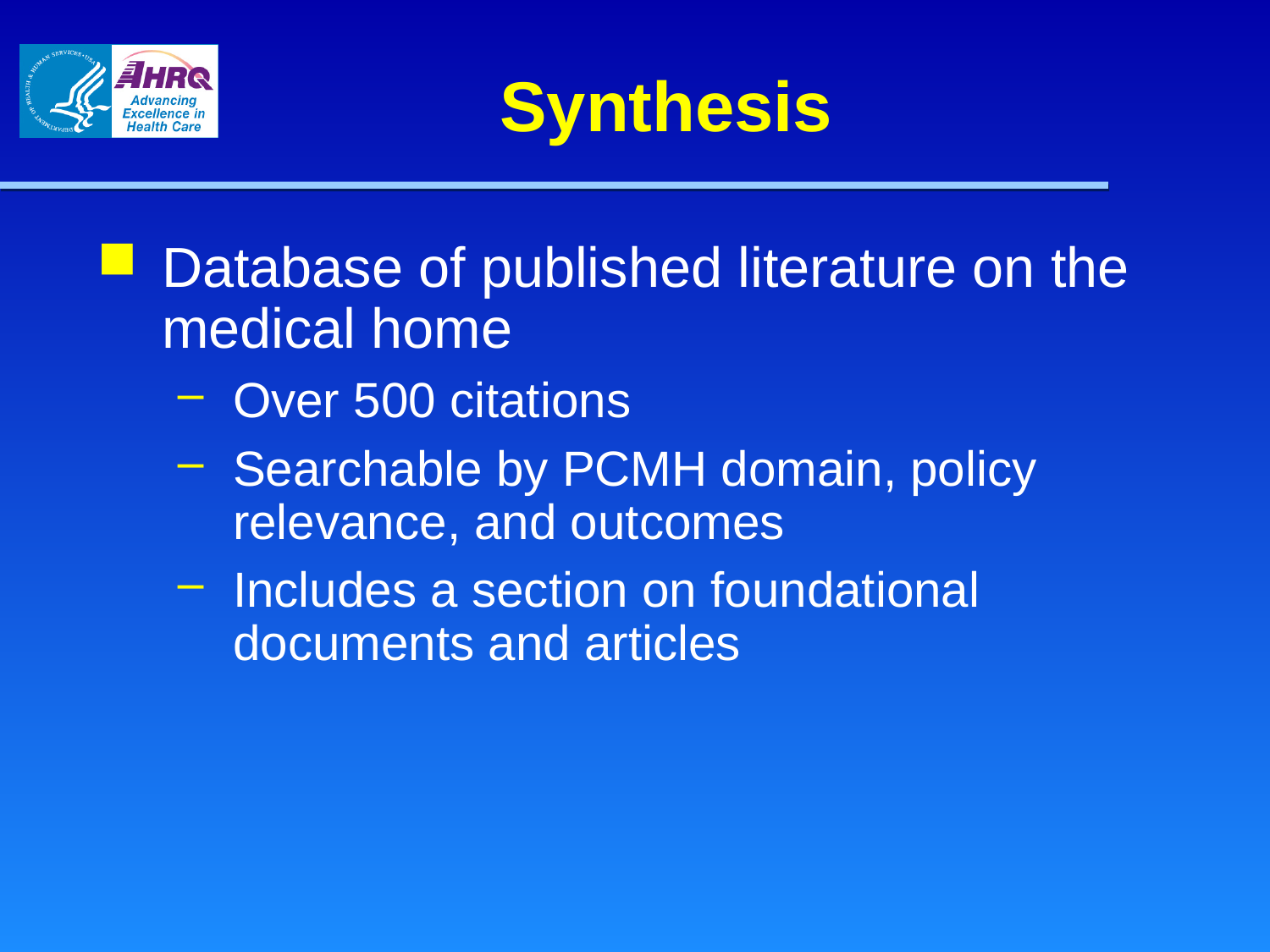

# Synthesis
Database of published literature on the medical home
Over 500 citations
Searchable by PCMH domain, policy relevance, and outcomes
Includes a section on foundational documents and articles